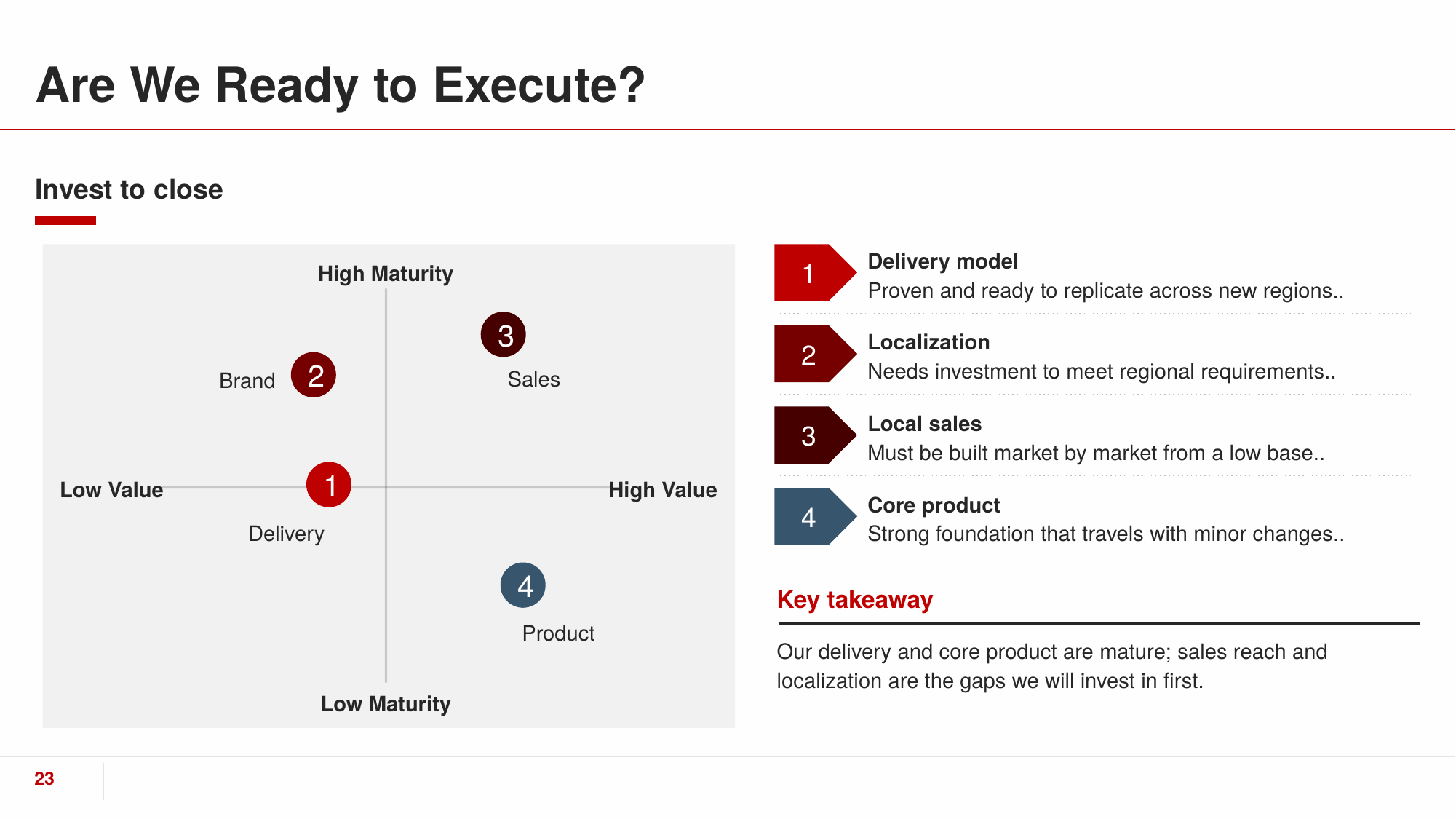

# Are We Ready to Execute?
Invest to close

Delivery model
Proven and ready to replicate across new regions..
1
High Maturity
3
Localization
Needs investment to meet regional requirements..
2
2
Sales
Brand
Local sales
Must be built market by market from a low base..
3
1
Low Value
High Value
Core product
Strong foundation that travels with minor changes..
4
Delivery
4
Key takeaway
Product
Our delivery and core product are mature; sales reach and localization are the gaps we will invest in first.
Low Maturity
23